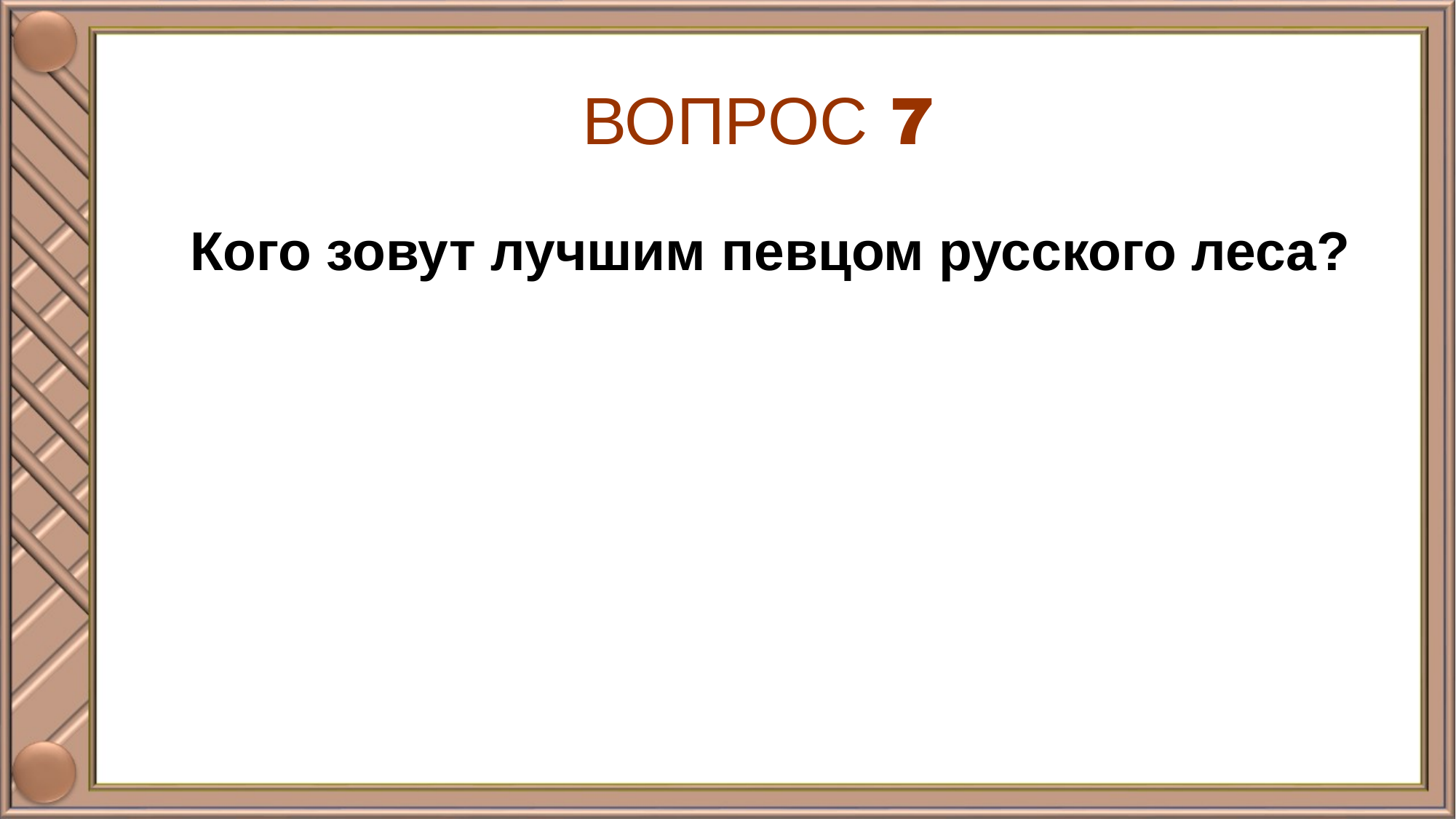

# ВОПРОС 7
  Кого зовут лучшим певцом русского леса?